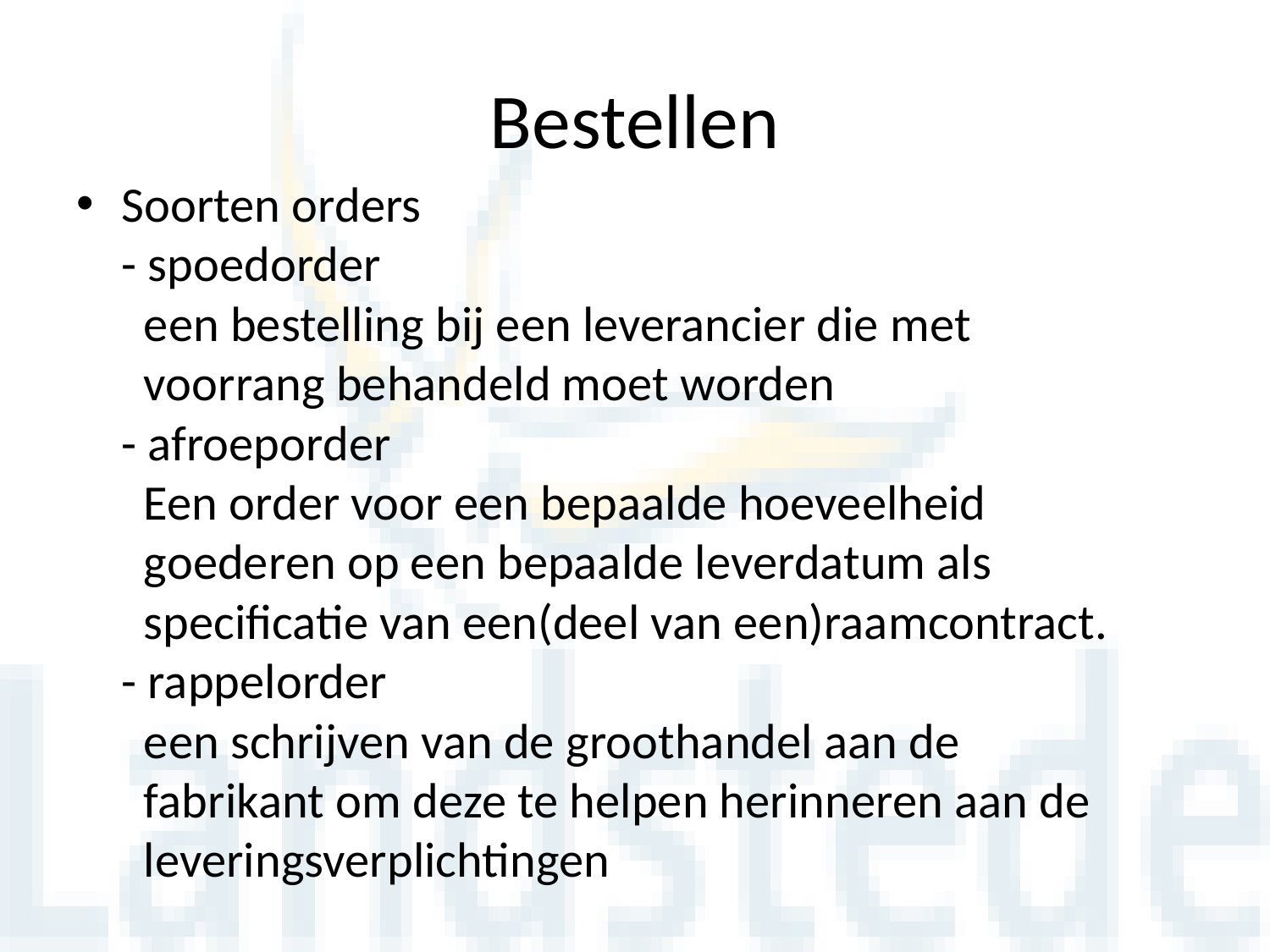

# Bestellen
Soorten orders
- spoedorder
  een bestelling bij een leverancier die met
  voorrang behandeld moet worden
- afroeporder
  Een order voor een bepaalde hoeveelheid
  goederen op een bepaalde leverdatum als
  specificatie van een(deel van een)raamcontract.
- rappelorder
  een schrijven van de groothandel aan de
  fabrikant om deze te helpen herinneren aan de
  leveringsverplichtingen